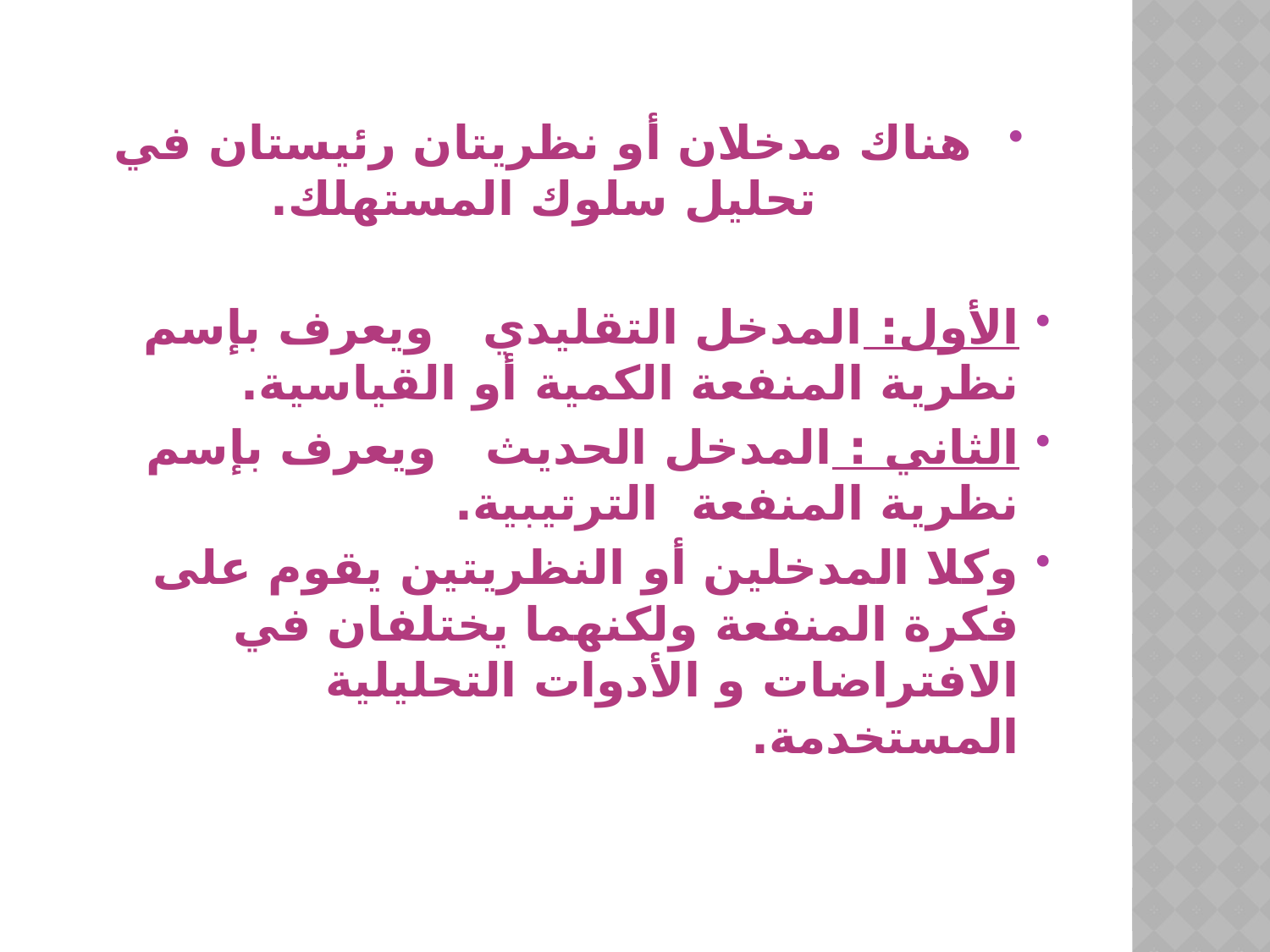

#
هناك مدخلان أو نظريتان رئيستان في تحليل سلوك المستهلك.

الأول: المدخل التقليدي   ويعرف بإسم  نظرية المنفعة الكمية أو القياسية.
الثاني : المدخل الحديث   ويعرف بإسم نظرية المنفعة  الترتيبية.
وكلا المدخلين أو النظريتين يقوم على فكرة المنفعة ولكنهما يختلفان في الافتراضات و الأدوات التحليلية المستخدمة.